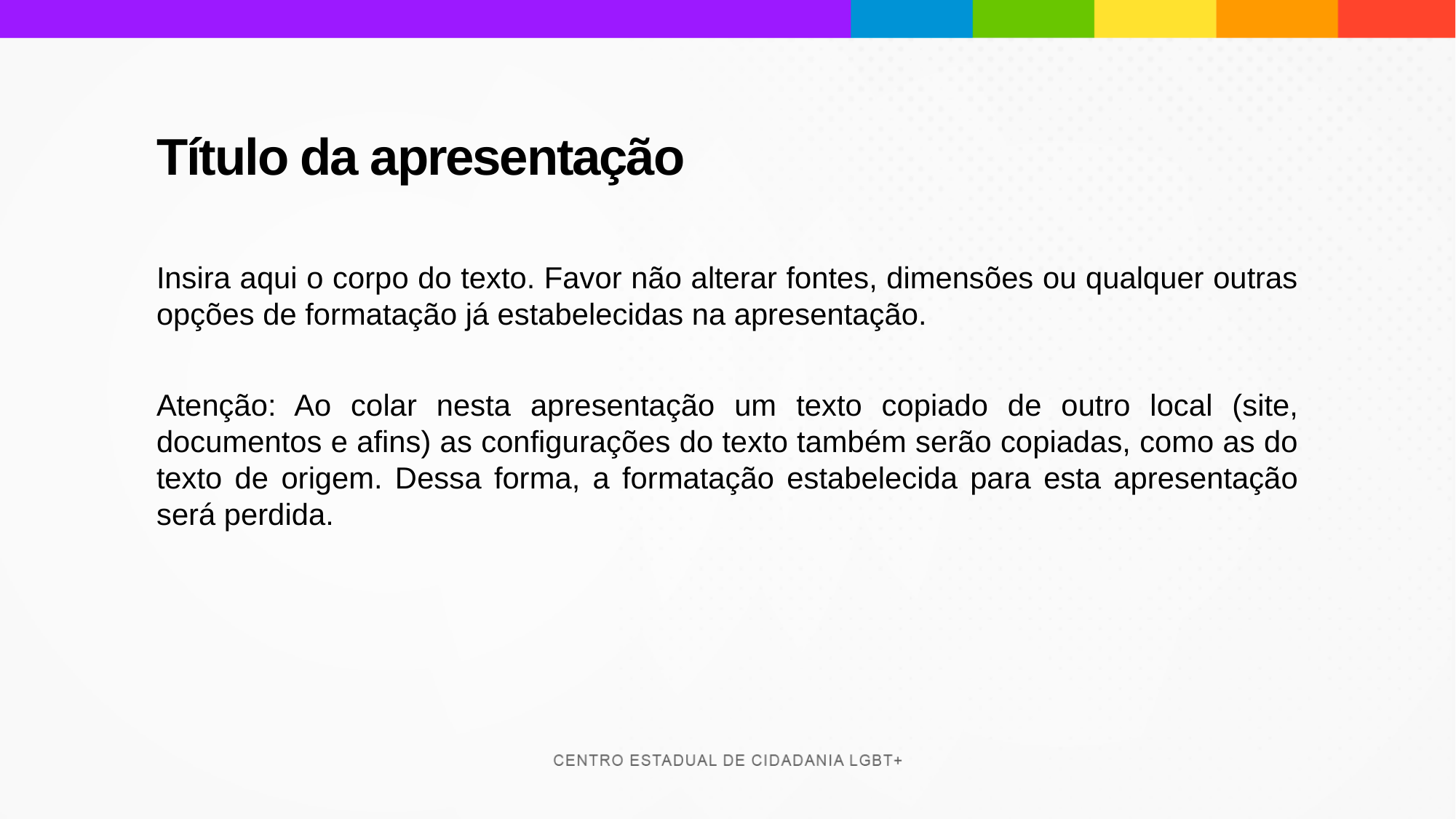

# Título da apresentação
Insira aqui o corpo do texto. Favor não alterar fontes, dimensões ou qualquer outras opções de formatação já estabelecidas na apresentação.

Atenção: Ao colar nesta apresentação um texto copiado de outro local (site, documentos e afins) as configurações do texto também serão copiadas, como as do texto de origem. Dessa forma, a formatação estabelecida para esta apresentação será perdida.